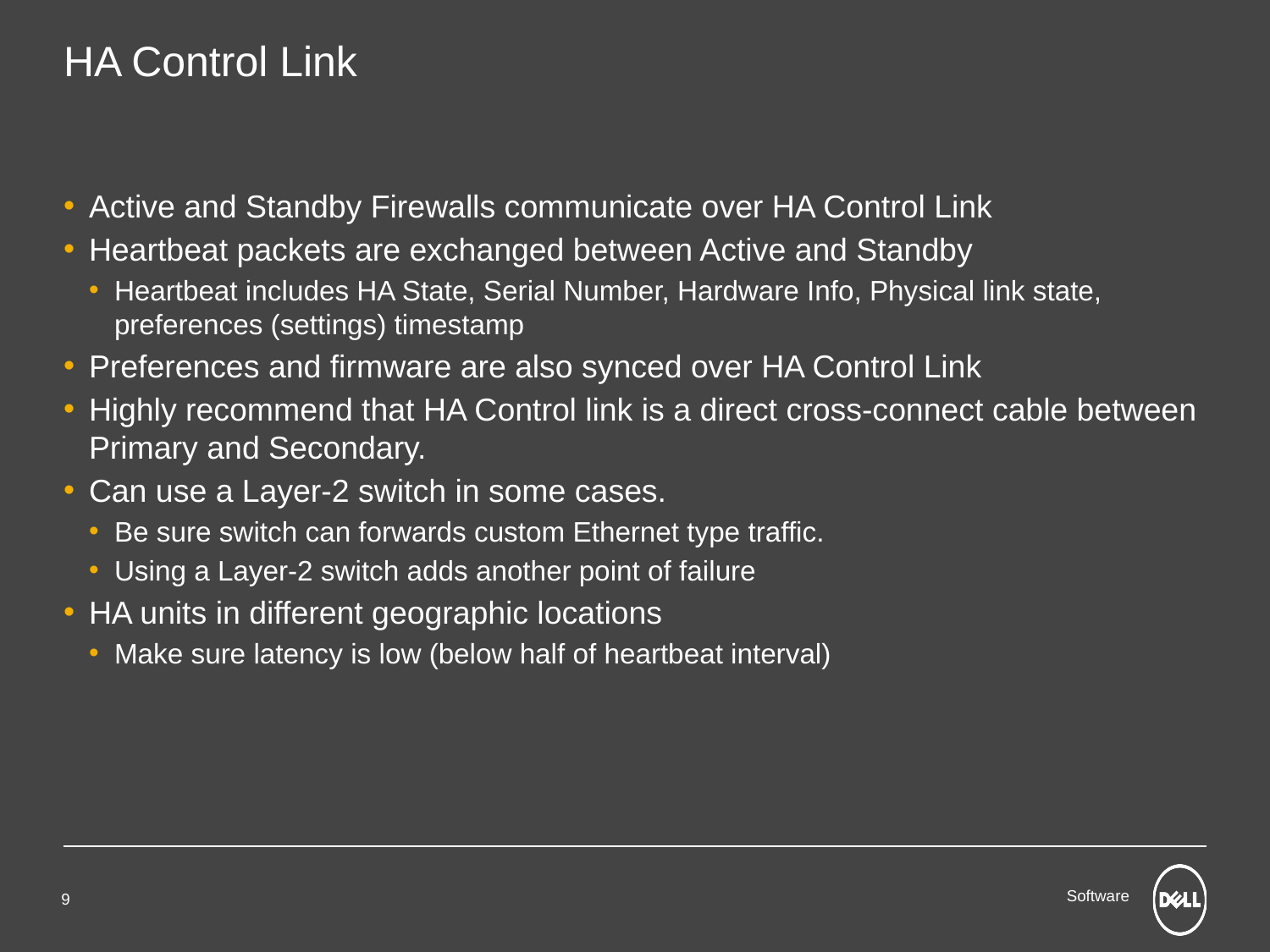

# HA Control Link
Active and Standby Firewalls communicate over HA Control Link
Heartbeat packets are exchanged between Active and Standby
Heartbeat includes HA State, Serial Number, Hardware Info, Physical link state, preferences (settings) timestamp
Preferences and firmware are also synced over HA Control Link
Highly recommend that HA Control link is a direct cross-connect cable between Primary and Secondary.
Can use a Layer-2 switch in some cases.
Be sure switch can forwards custom Ethernet type traffic.
Using a Layer-2 switch adds another point of failure
HA units in different geographic locations
Make sure latency is low (below half of heartbeat interval)